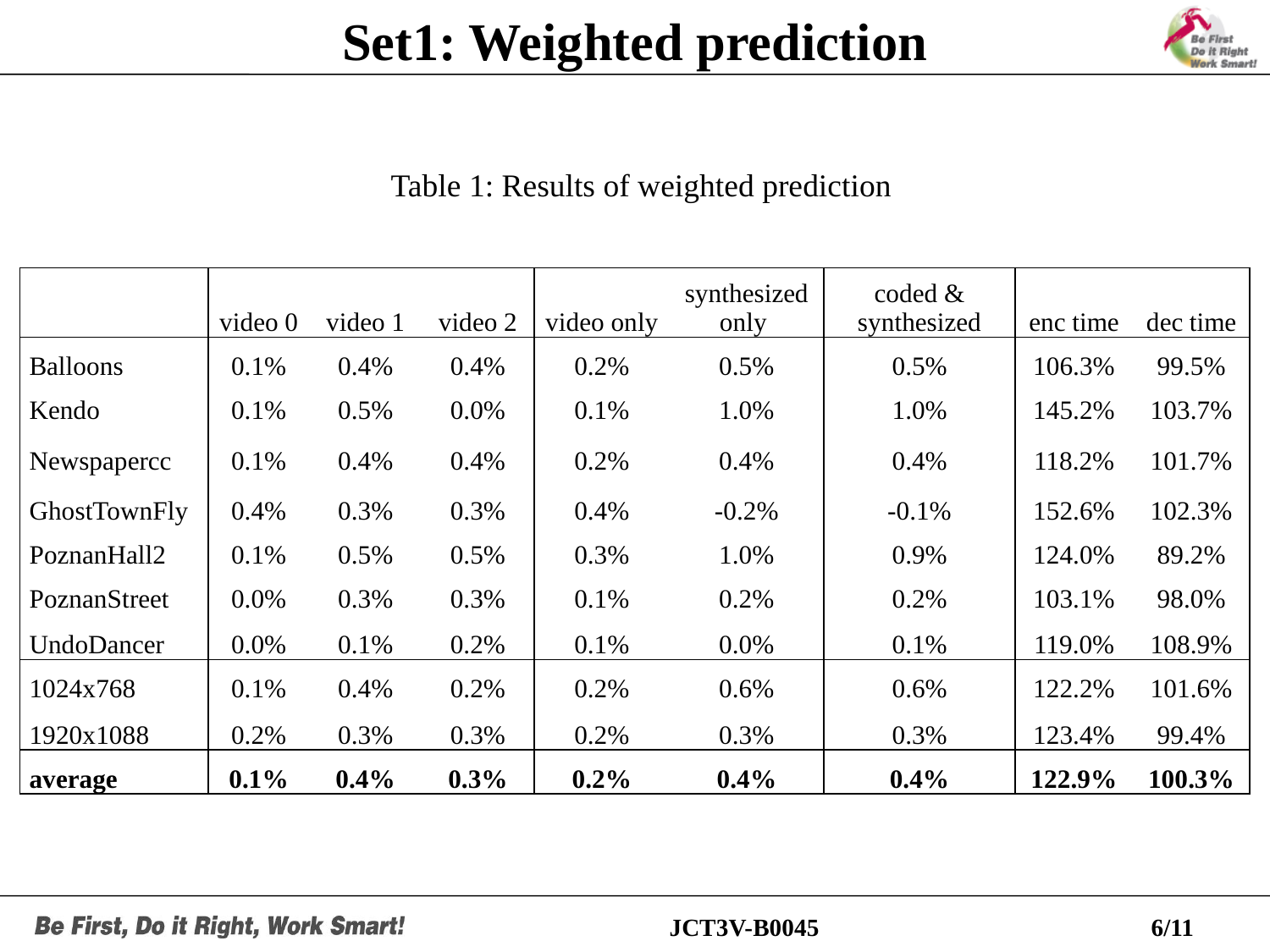

# Set1: Weighted prediction
Table 1: Results of weighted prediction
|  | video 0 | video 1 | video 2 | video only | synthesized only | coded & synthesized | enc time | dec time |
| --- | --- | --- | --- | --- | --- | --- | --- | --- |
| Balloons | 0.1% | 0.4% | 0.4% | 0.2% | 0.5% | 0.5% | 106.3% | 99.5% |
| Kendo | 0.1% | 0.5% | 0.0% | 0.1% | 1.0% | 1.0% | 145.2% | 103.7% |
| Newspapercc | 0.1% | 0.4% | 0.4% | 0.2% | 0.4% | 0.4% | 118.2% | 101.7% |
| GhostTownFly | 0.4% | 0.3% | 0.3% | 0.4% | -0.2% | -0.1% | 152.6% | 102.3% |
| PoznanHall2 | 0.1% | 0.5% | 0.5% | 0.3% | 1.0% | 0.9% | 124.0% | 89.2% |
| PoznanStreet | 0.0% | 0.3% | 0.3% | 0.1% | 0.2% | 0.2% | 103.1% | 98.0% |
| UndoDancer | 0.0% | 0.1% | 0.2% | 0.1% | 0.0% | 0.1% | 119.0% | 108.9% |
| 1024x768 | 0.1% | 0.4% | 0.2% | 0.2% | 0.6% | 0.6% | 122.2% | 101.6% |
| 1920x1088 | 0.2% | 0.3% | 0.3% | 0.2% | 0.3% | 0.3% | 123.4% | 99.4% |
| average | 0.1% | 0.4% | 0.3% | 0.2% | 0.4% | 0.4% | 122.9% | 100.3% |
JCT3V-B0045
6/11